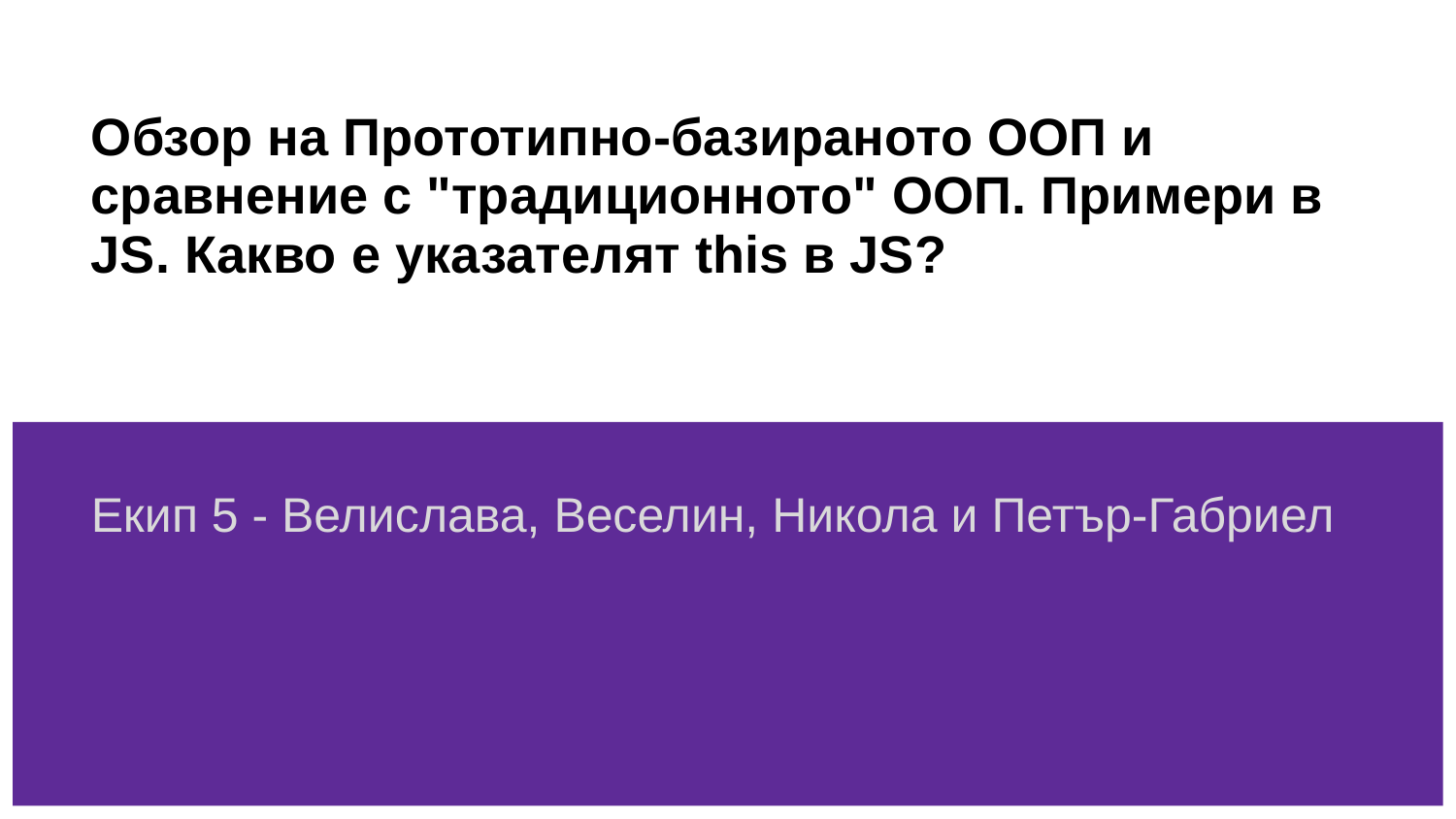

# Обзор на Прототипно-базираното ООП и сравнение с "традиционното" ООП. Примери в JS. Какво е указателят this в JS?
Екип 5 - Велислава, Веселин, Никола и Петър-Габриел